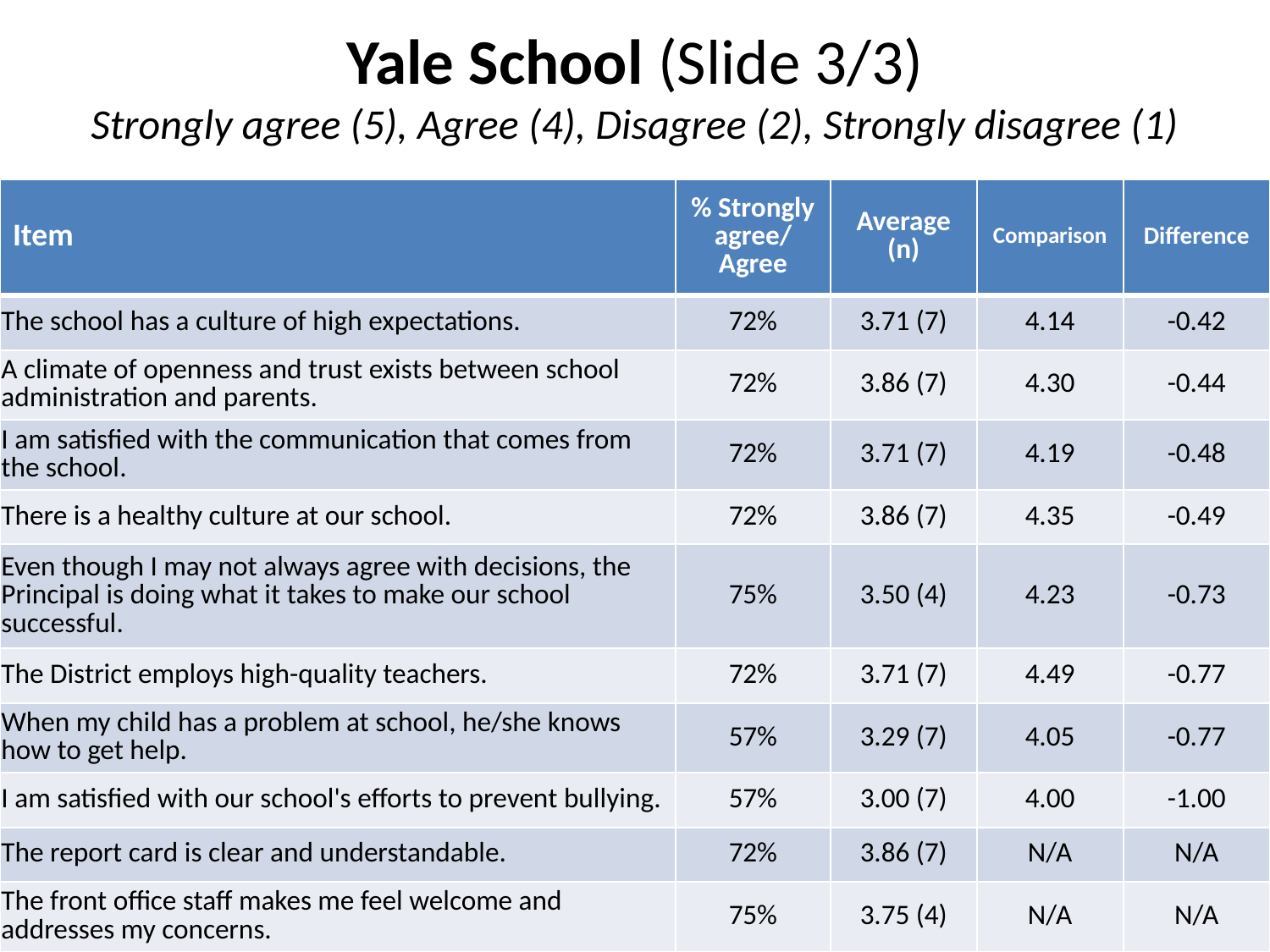

# Yale School (Slide 3/3) Strongly agree (5), Agree (4), Disagree (2), Strongly disagree (1)
| Item | % Strongly agree/ Agree | Average (n) | Comparison | Difference |
| --- | --- | --- | --- | --- |
| The school has a culture of high expectations. | 72% | 3.71 (7) | 4.14 | -0.42 |
| A climate of openness and trust exists between school administration and parents. | 72% | 3.86 (7) | 4.30 | -0.44 |
| I am satisfied with the communication that comes from the school. | 72% | 3.71 (7) | 4.19 | -0.48 |
| There is a healthy culture at our school. | 72% | 3.86 (7) | 4.35 | -0.49 |
| Even though I may not always agree with decisions, the Principal is doing what it takes to make our school successful. | 75% | 3.50 (4) | 4.23 | -0.73 |
| The District employs high-quality teachers. | 72% | 3.71 (7) | 4.49 | -0.77 |
| When my child has a problem at school, he/she knows how to get help. | 57% | 3.29 (7) | 4.05 | -0.77 |
| I am satisfied with our school's efforts to prevent bullying. | 57% | 3.00 (7) | 4.00 | -1.00 |
| The report card is clear and understandable. | 72% | 3.86 (7) | N/A | N/A |
| The front office staff makes me feel welcome and addresses my concerns. | 75% | 3.75 (4) | N/A | N/A |